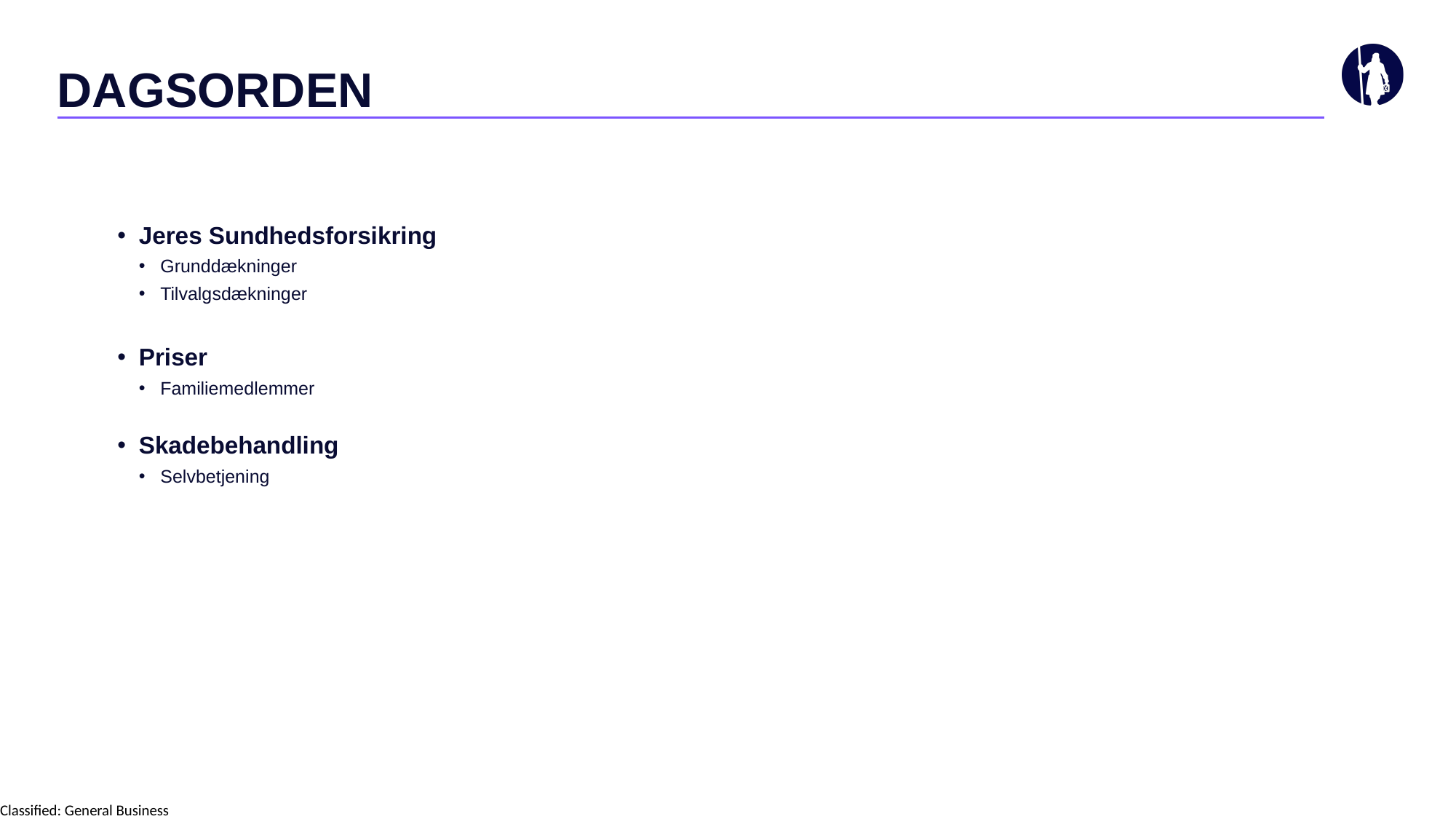

# DAGSORDEN

Jeres Sundhedsforsikring
Grunddækninger
Tilvalgsdækninger
Priser
Familiemedlemmer
Skadebehandling
Selvbetjening